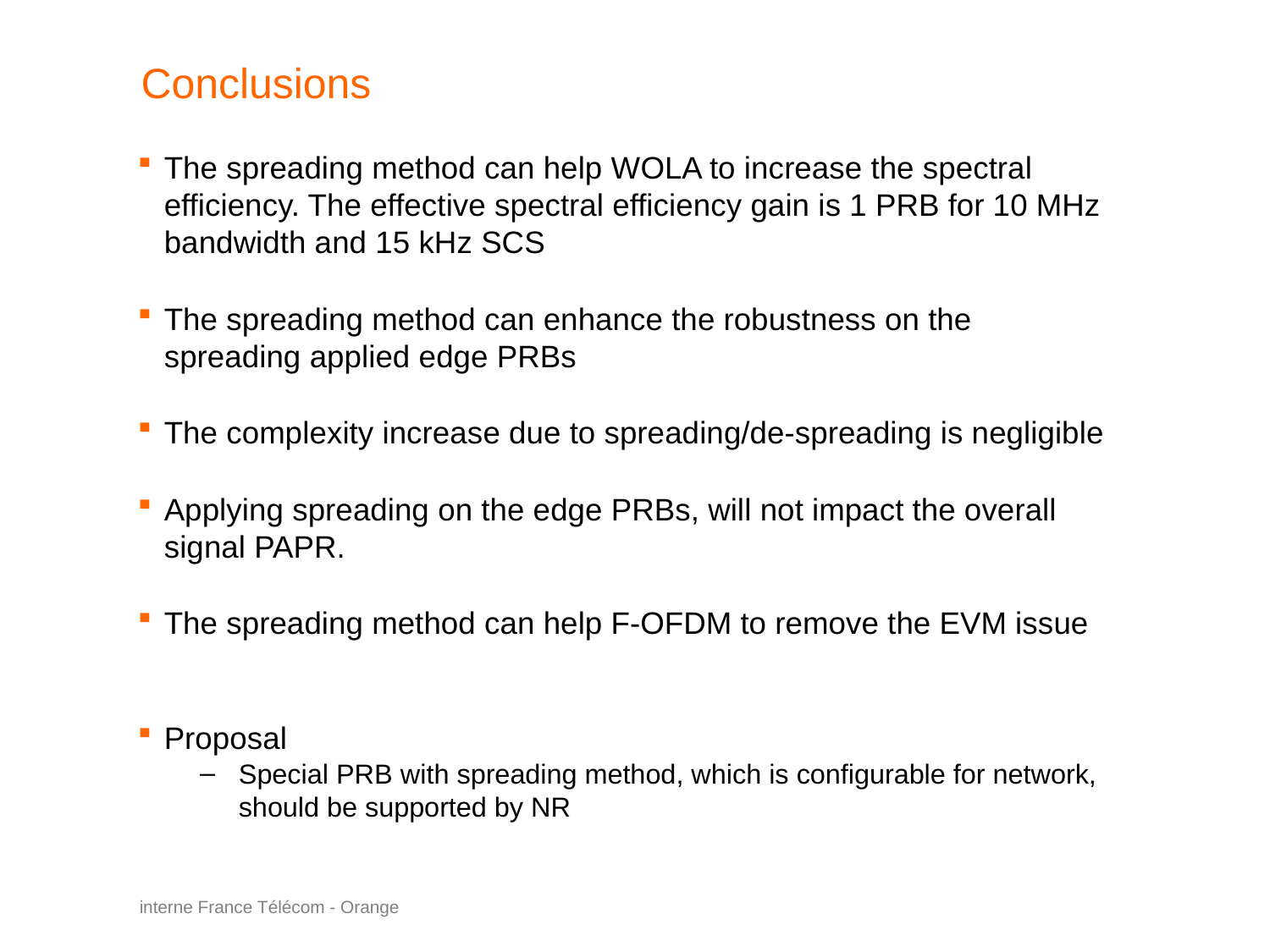

# Conclusions
The spreading method can help WOLA to increase the spectral efficiency. The effective spectral efficiency gain is 1 PRB for 10 MHz bandwidth and 15 kHz SCS

The spreading method can enhance the robustness on the spreading applied edge PRBs

The complexity increase due to spreading/de-spreading is negligible

Applying spreading on the edge PRBs, will not impact the overall signal PAPR.

The spreading method can help F-OFDM to remove the EVM issue

Proposal
Special PRB with spreading method, which is configurable for network, should be supported by NR